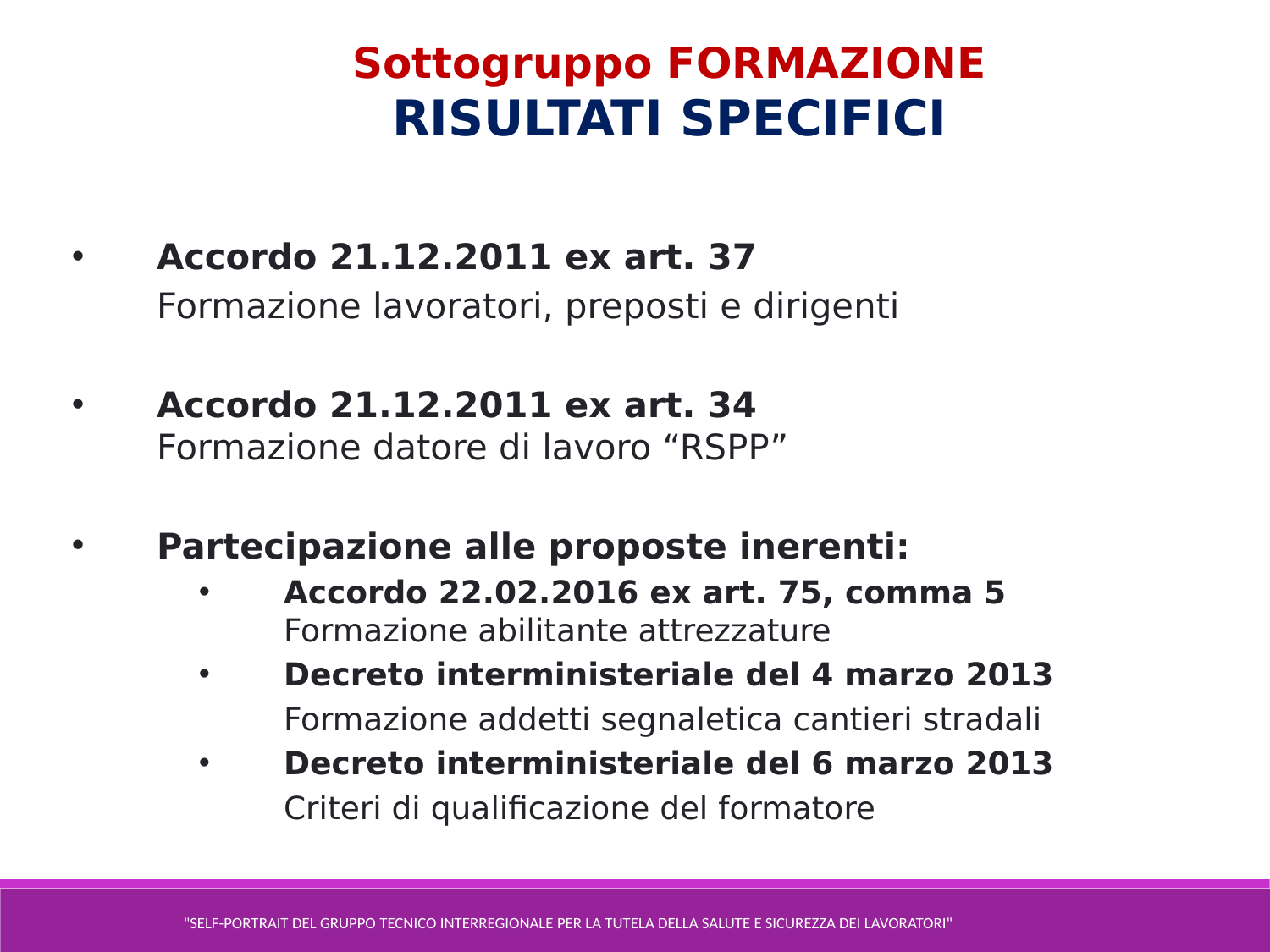

Sottogruppo FORMAZIONE
RISULTATI SPECIFICI

Accordo 21.12.2011 ex art. 37
	Formazione lavoratori, preposti e dirigenti

Accordo 21.12.2011 ex art. 34
Formazione datore di lavoro “RSPP”

Partecipazione alle proposte inerenti:
Accordo 22.02.2016 ex art. 75, comma 5
Formazione abilitante attrezzature
Decreto interministeriale del 4 marzo 2013
	Formazione addetti segnaletica cantieri stradali
Decreto interministeriale del 6 marzo 2013
	Criteri di qualificazione del formatore